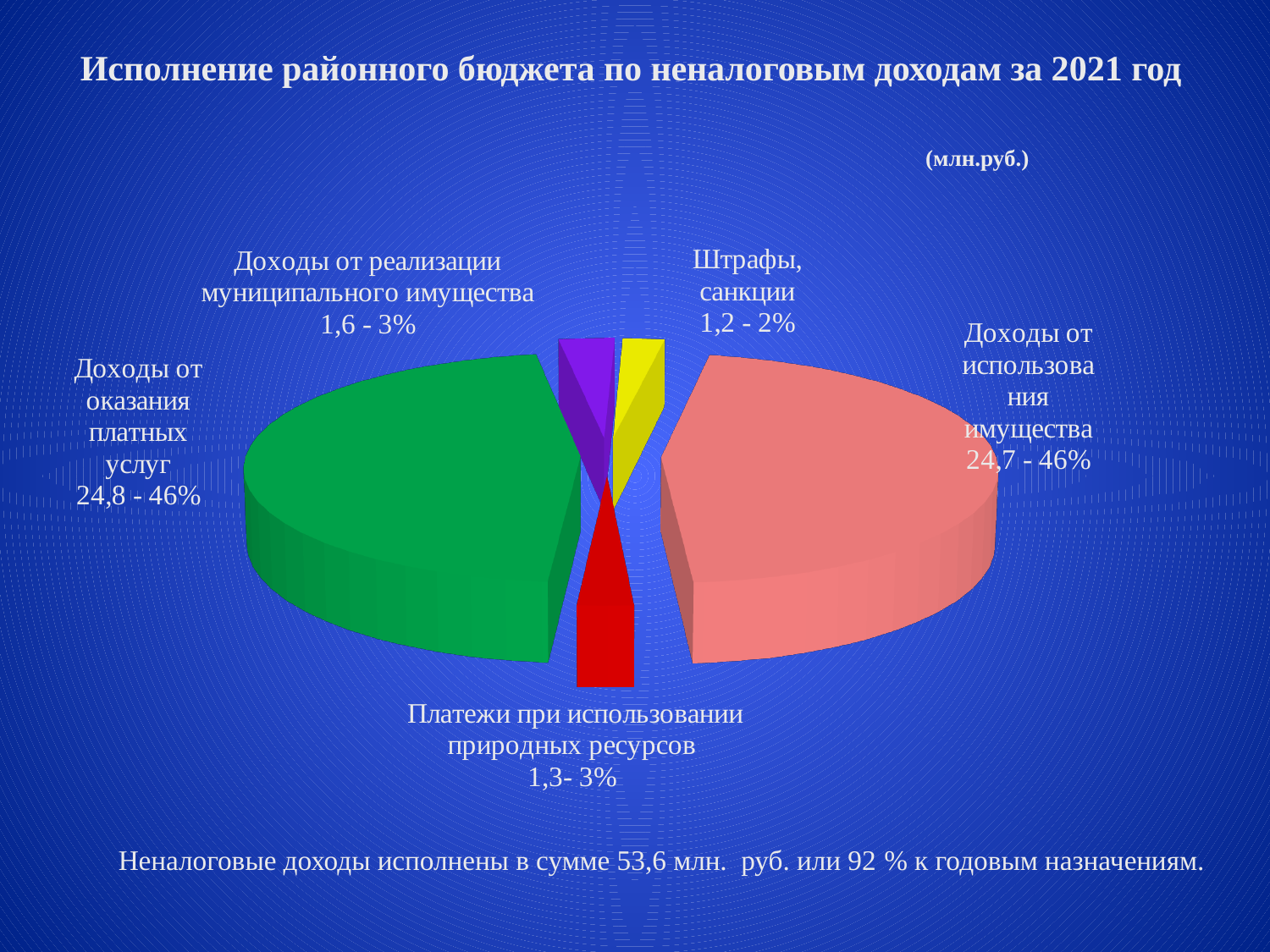

# Исполнение районного бюджета по неналоговым доходам за 2021 год (млн.руб.)

[unsupported chart]

Неналоговые доходы исполнены в сумме 53,6 млн.  руб. или 92 % к годовым назначениям.